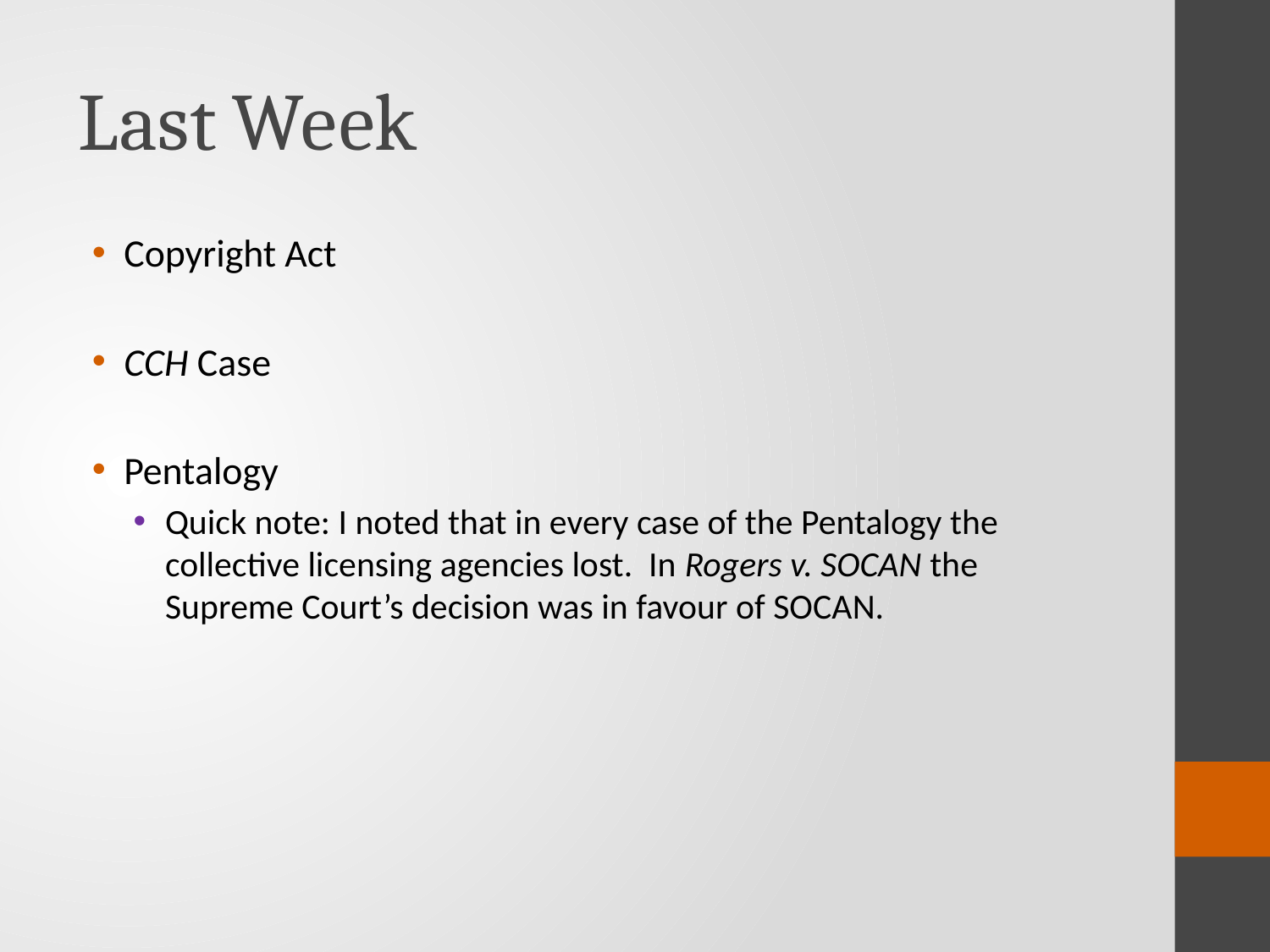

# Last Week
Copyright Act

CCH Case

Pentalogy
Quick note: I noted that in every case of the Pentalogy the collective licensing agencies lost.  In Rogers v. SOCAN the Supreme Court’s decision was in favour of SOCAN.